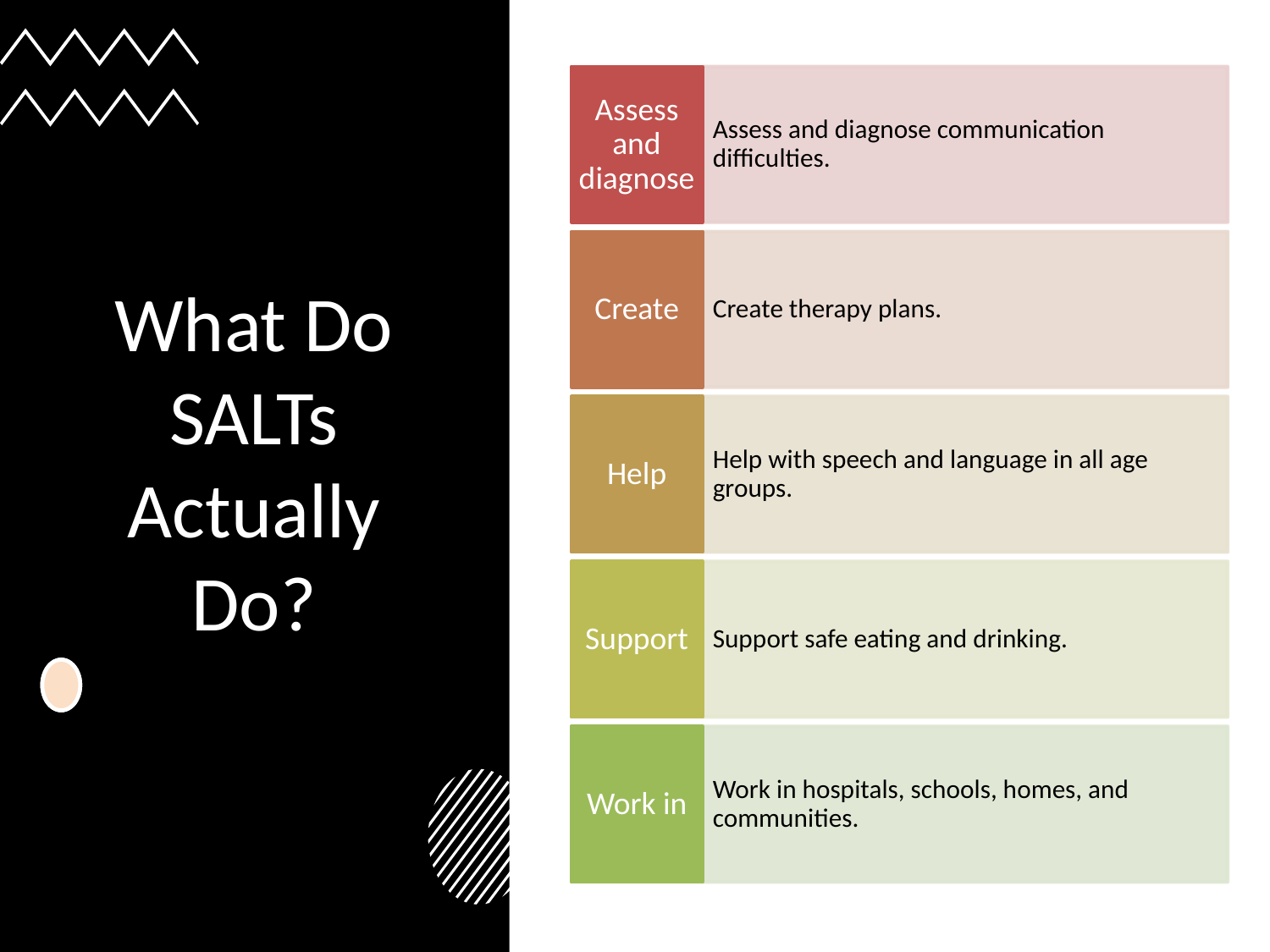

Assess and diagnose communication difficulties.
Assess and diagnose
Create therapy plans.
Create
Help with speech and language in all age groups.
Help
Support safe eating and drinking.
Support
Work in hospitals, schools, homes, and communities.
Work in
# What Do SALTs Actually Do?